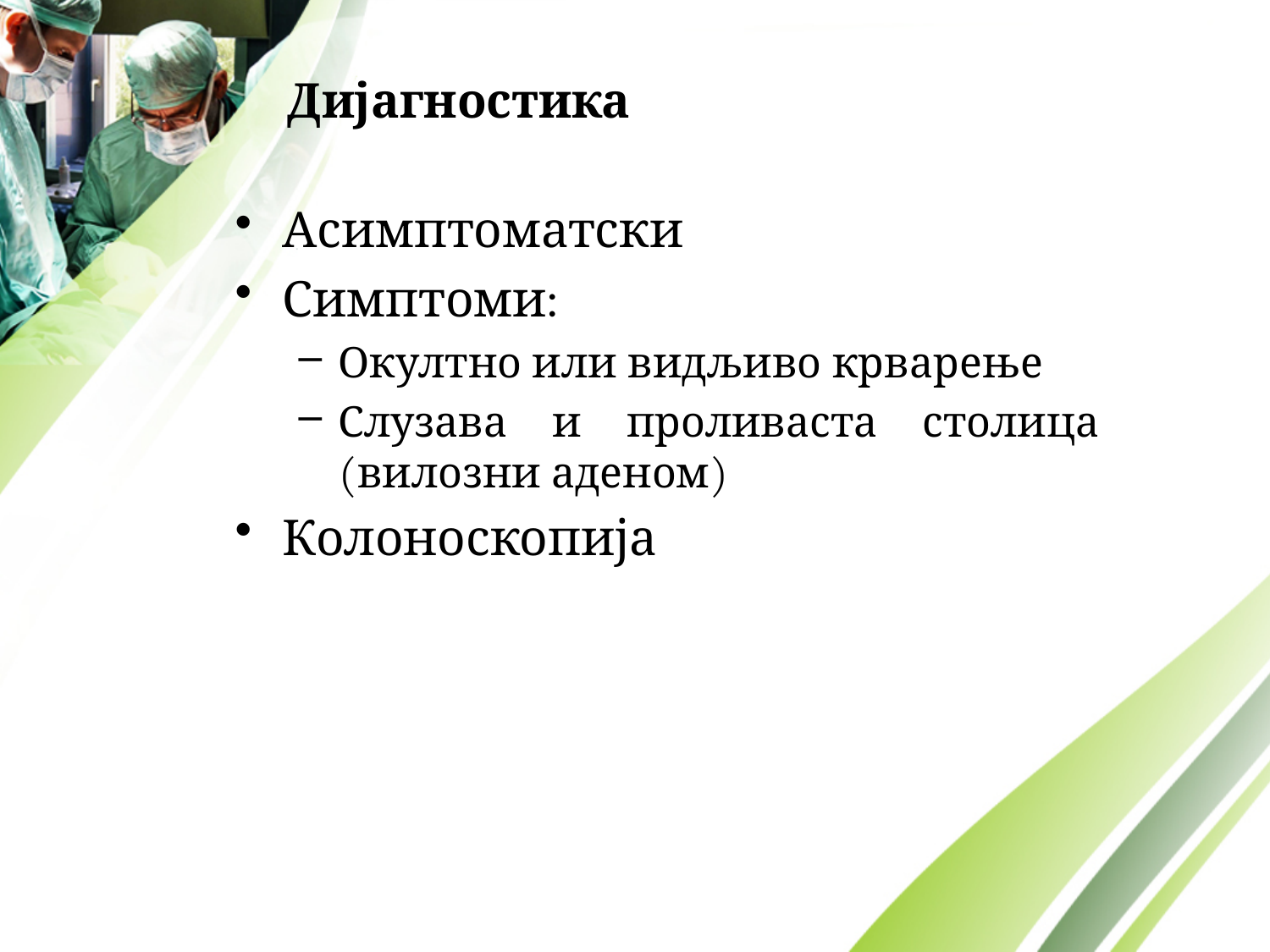

# Дијагностика
Асимптоматски
Симптоми:
Окултно или видљиво крварење
Слузава и проливаста столица (вилозни аденом)
Колоноскопија